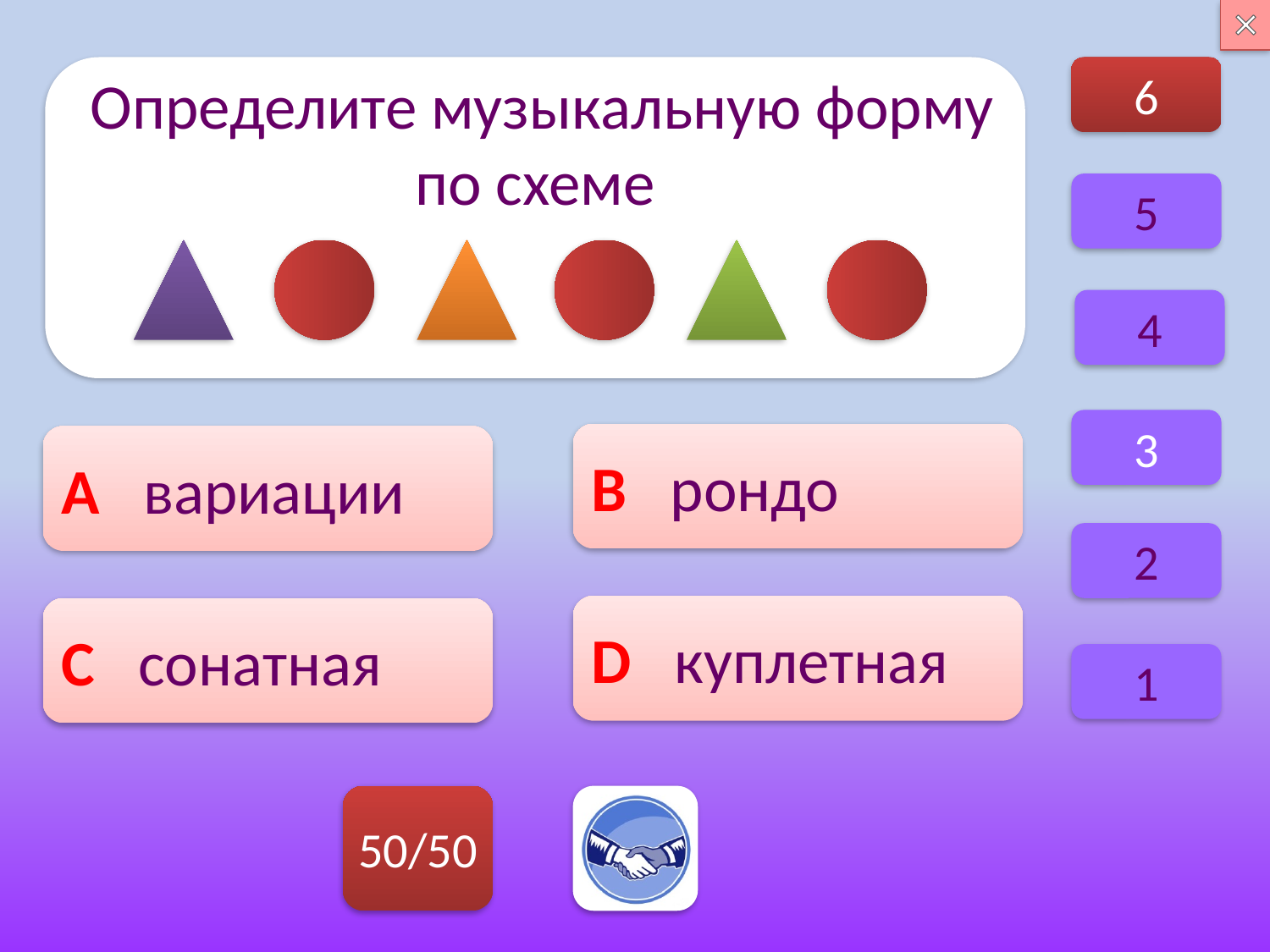

6
 Определите музыкальную форму по схеме

5
4
3
В   рондо
А   вариации
2
D   куплетная
C   сонатная
1
50/50